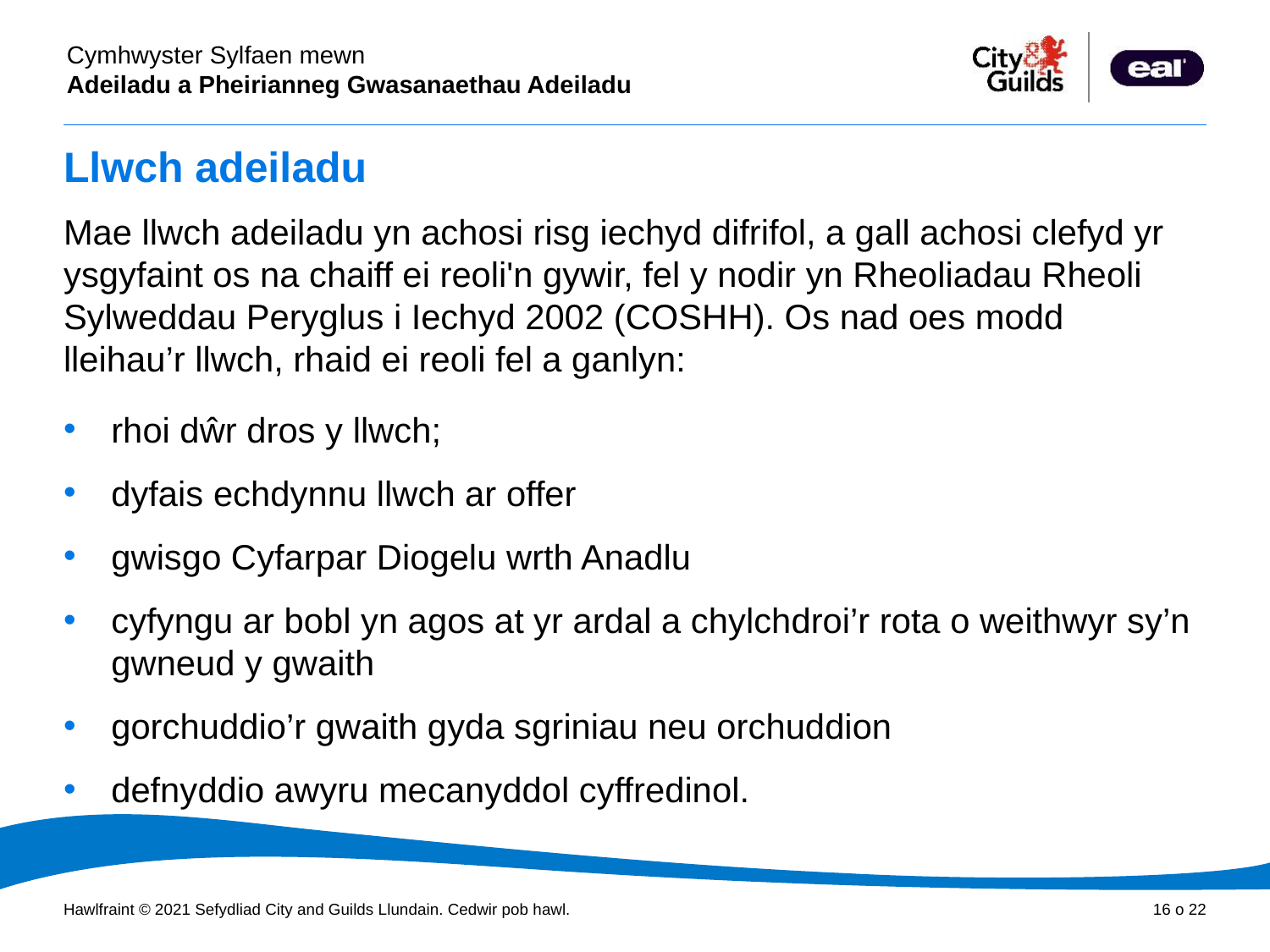

# Llwch adeiladu
Mae llwch adeiladu yn achosi risg iechyd difrifol, a gall achosi clefyd yr ysgyfaint os na chaiff ei reoli'n gywir, fel y nodir yn Rheoliadau Rheoli Sylweddau Peryglus i Iechyd 2002 (COSHH). Os nad oes modd lleihau’r llwch, rhaid ei reoli fel a ganlyn:
rhoi dŵr dros y llwch;
dyfais echdynnu llwch ar offer
gwisgo Cyfarpar Diogelu wrth Anadlu
cyfyngu ar bobl yn agos at yr ardal a chylchdroi’r rota o weithwyr sy’n gwneud y gwaith
gorchuddio’r gwaith gyda sgriniau neu orchuddion
defnyddio awyru mecanyddol cyffredinol.